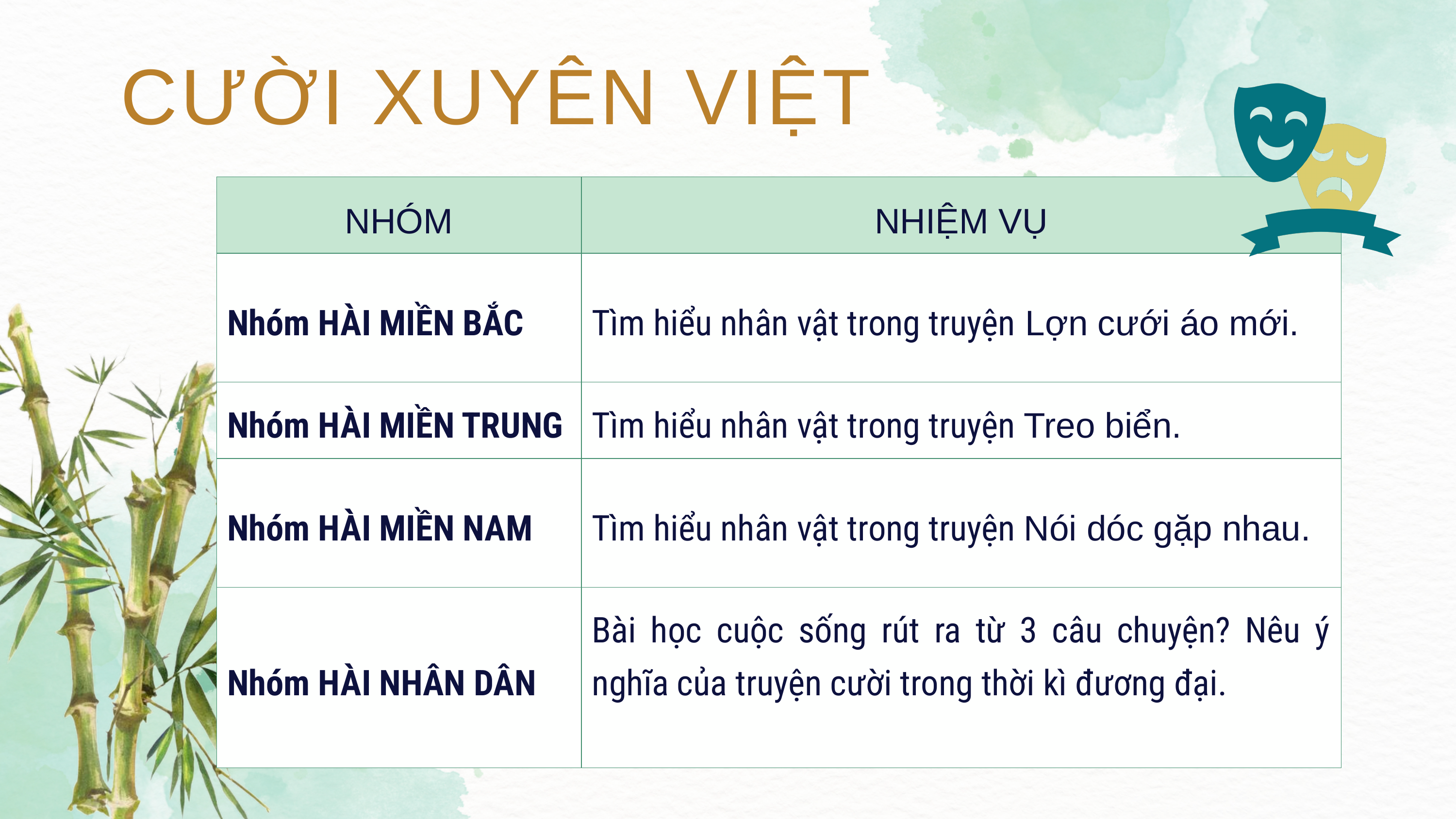

CƯỜI XUYÊN VIỆT

| NHÓM | NHIỆM VỤ |
| --- | --- |
| Nhóm HÀI MIỀN BẮC | Tìm hiểu nhân vật trong truyện Lợn cưới áo mới. |
| Nhóm HÀI MIỀN TRUNG | Tìm hiểu nhân vật trong truyện Treo biển. |
| Nhóm HÀI MIỀN NAM | Tìm hiểu nhân vật trong truyện Nói dóc gặp nhau. |
| Nhóm HÀI NHÂN DÂN | Bài học cuộc sống rút ra từ 3 câu chuyện? Nêu ý nghĩa của truyện cười trong thời kì đương đại. |